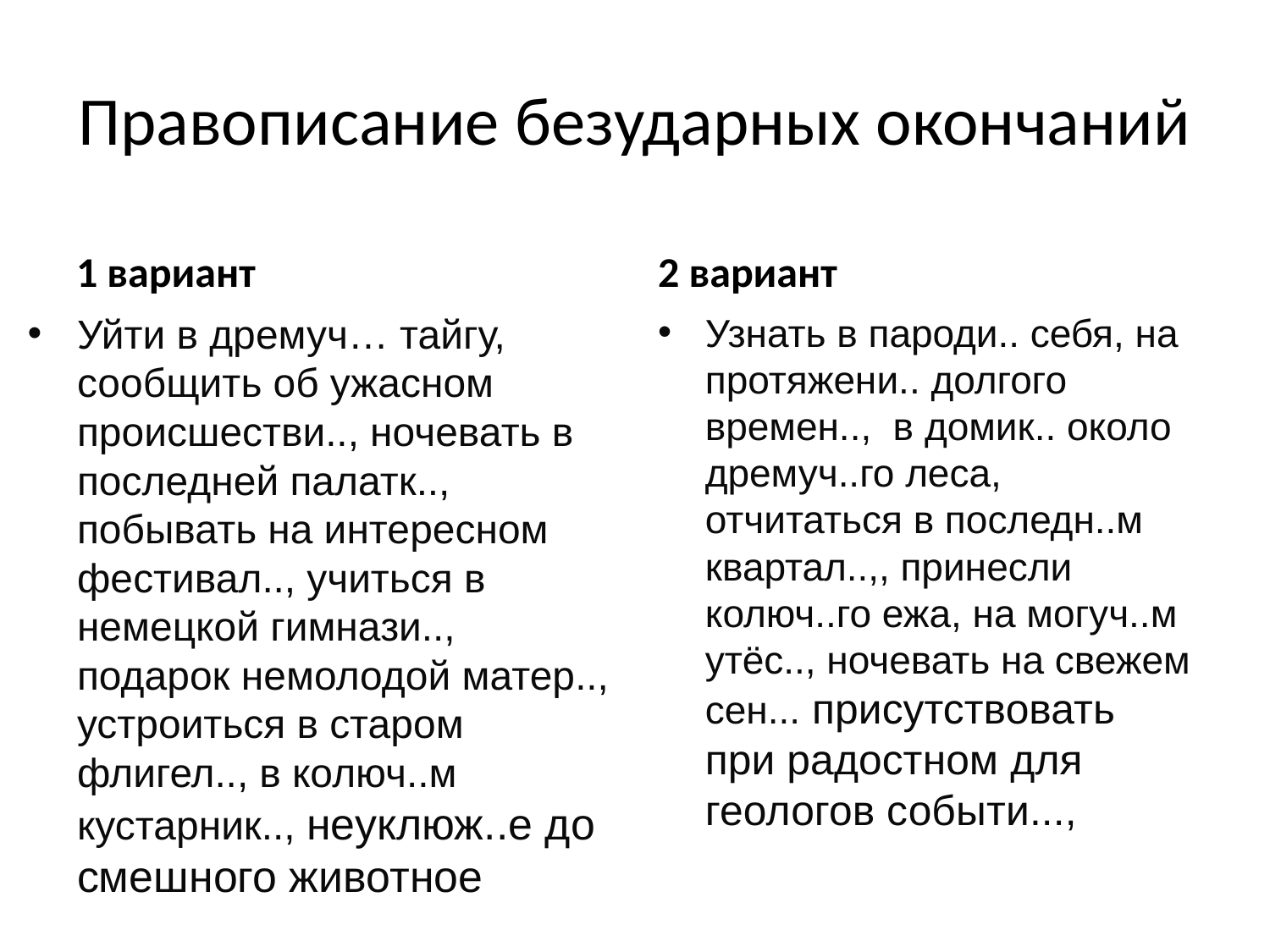

# Правописание безударных окончаний
1 вариант
2 вариант
Уйти в дремуч… тайгу, сообщить об ужасном происшестви.., ночевать в последней палатк.., побывать на интересном фестивал.., учиться в немецкой гимнази.., подарок немолодой матер.., устроиться в старом флигел.., в колюч..м кустарник.., неуклюж..е до смешного животное
Узнать в пароди.. себя, на протяжени.. долгого времен..,  в домик.. около дремуч..го леса, отчитаться в последн..м квартал..,, принесли колюч..го ежа, на могуч..м утёс.., ночевать на свежем сен... присутствовать при радостном для геологов событи...,